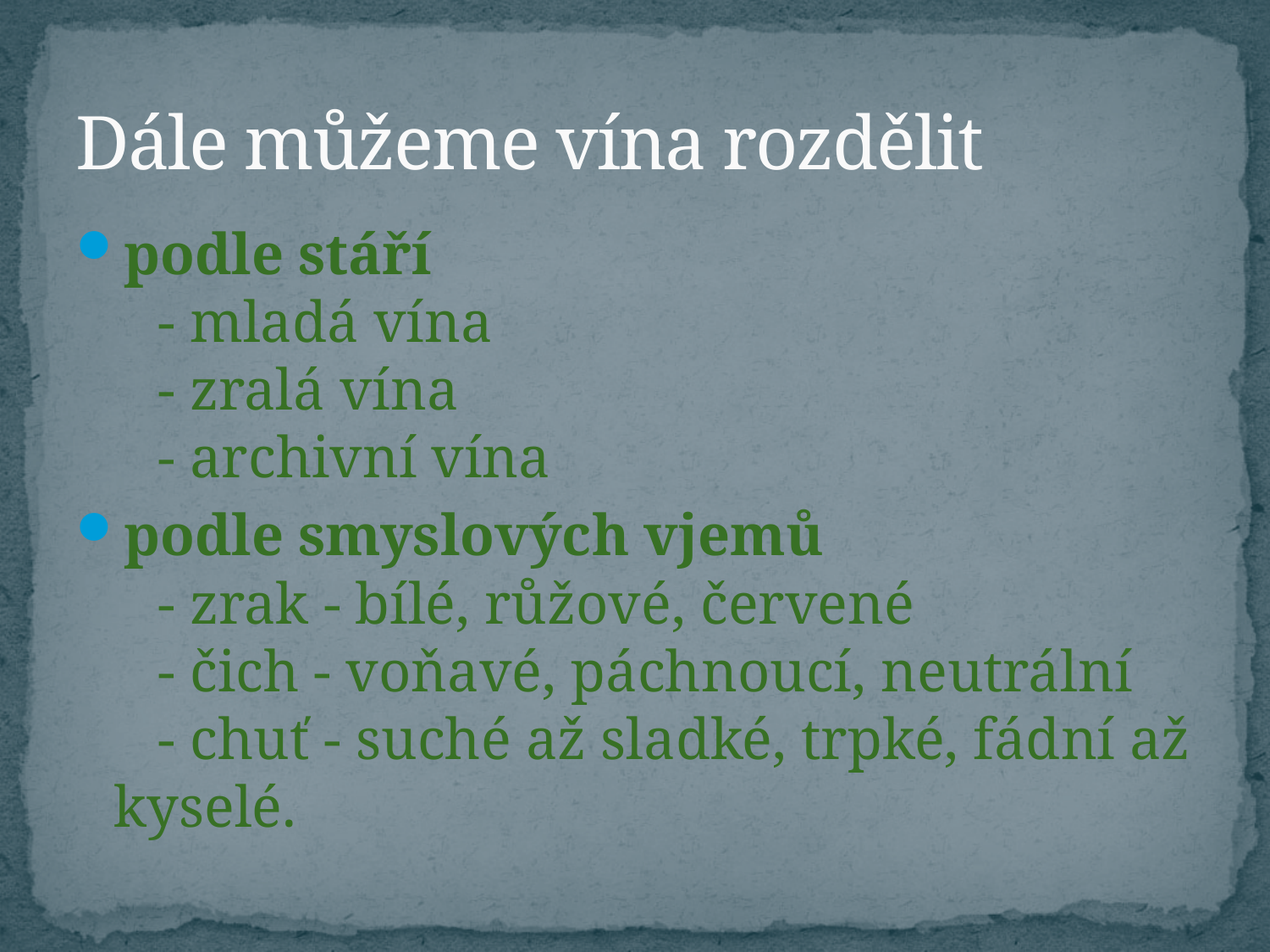

# Dále můžeme vína rozdělit
podle stáří
   - mladá vína
   - zralá vína
   - archivní vína
podle smyslových vjemů
   - zrak - bílé, růžové, červené
   - čich - voňavé, páchnoucí, neutrální
   - chuť - suché až sladké, trpké, fádní až kyselé.